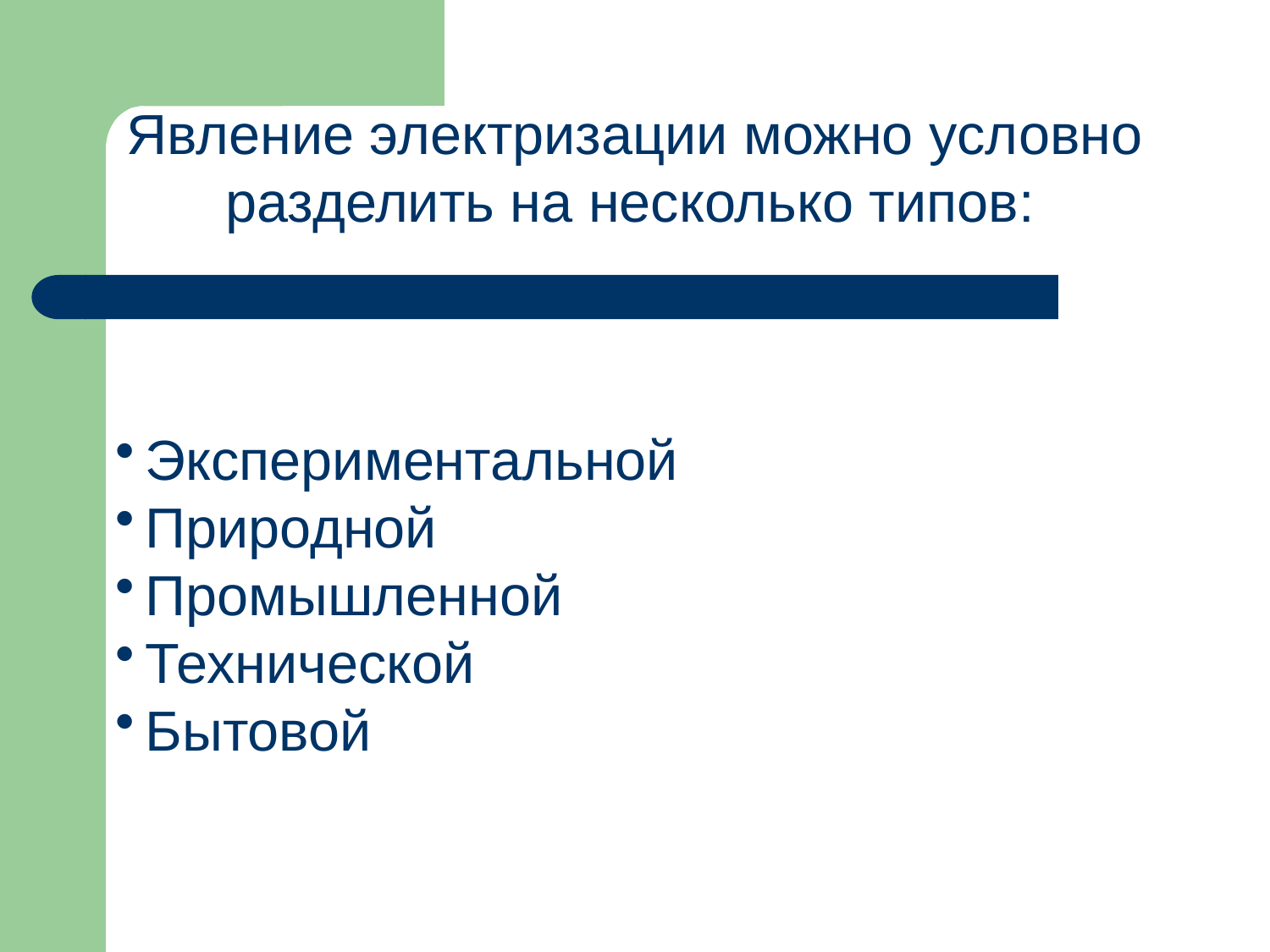

Явление электризации можно условно разделить на несколько типов:

Экспериментальной
Природной
Промышленной
Технической
Бытовой